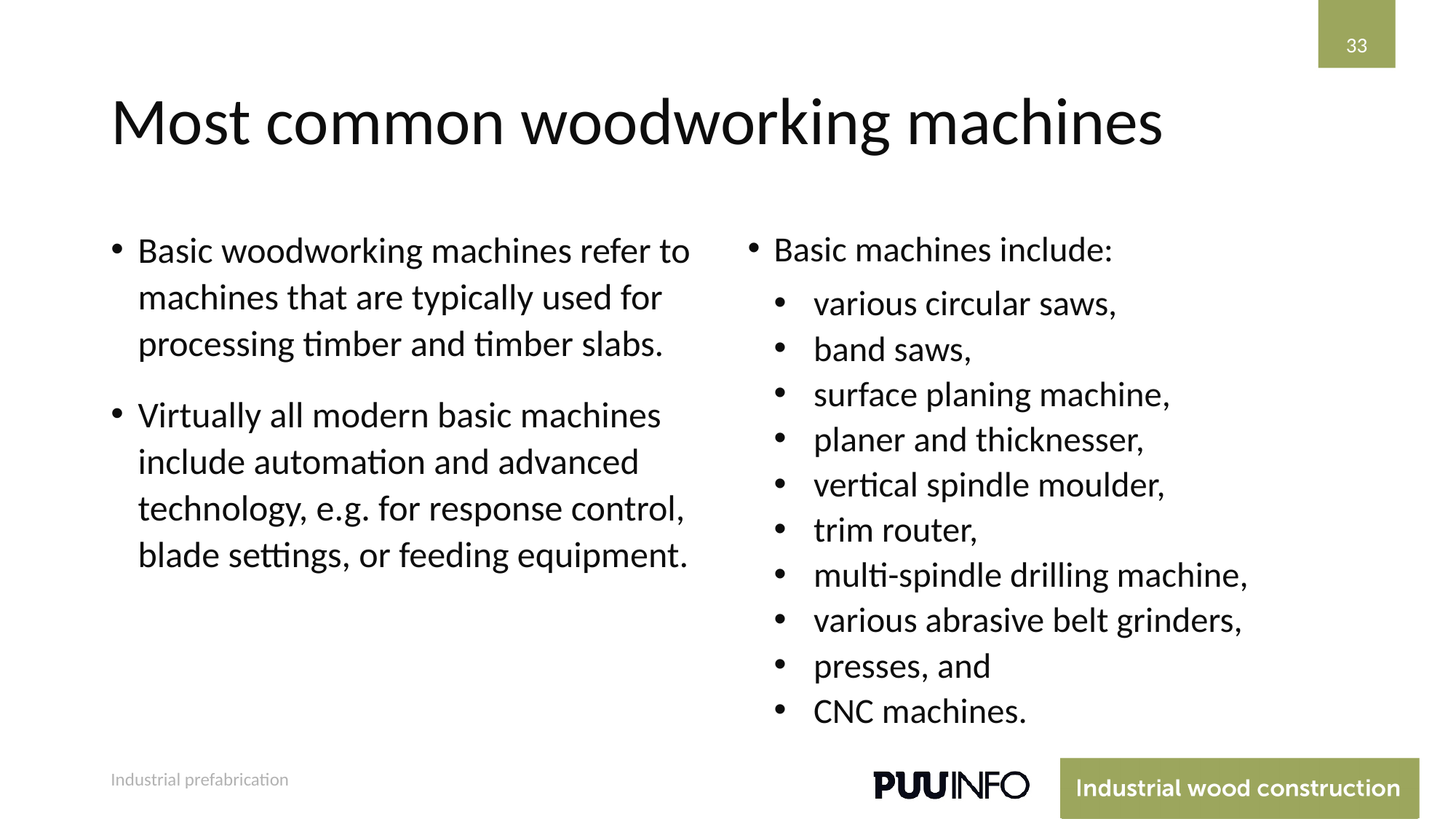

33
# Most common woodworking machines
Basic woodworking machines refer to machines that are typically used for processing timber and timber slabs.
Virtually all modern basic machines include automation and advanced technology, e.g. for response control, blade settings, or feeding equipment.

Basic machines include:
various circular saws,
band saws,
surface planing machine,
planer and thicknesser,
vertical spindle moulder,
trim router,
multi-spindle drilling machine,
various abrasive belt grinders,
presses, and
CNC machines.
Industrial prefabrication